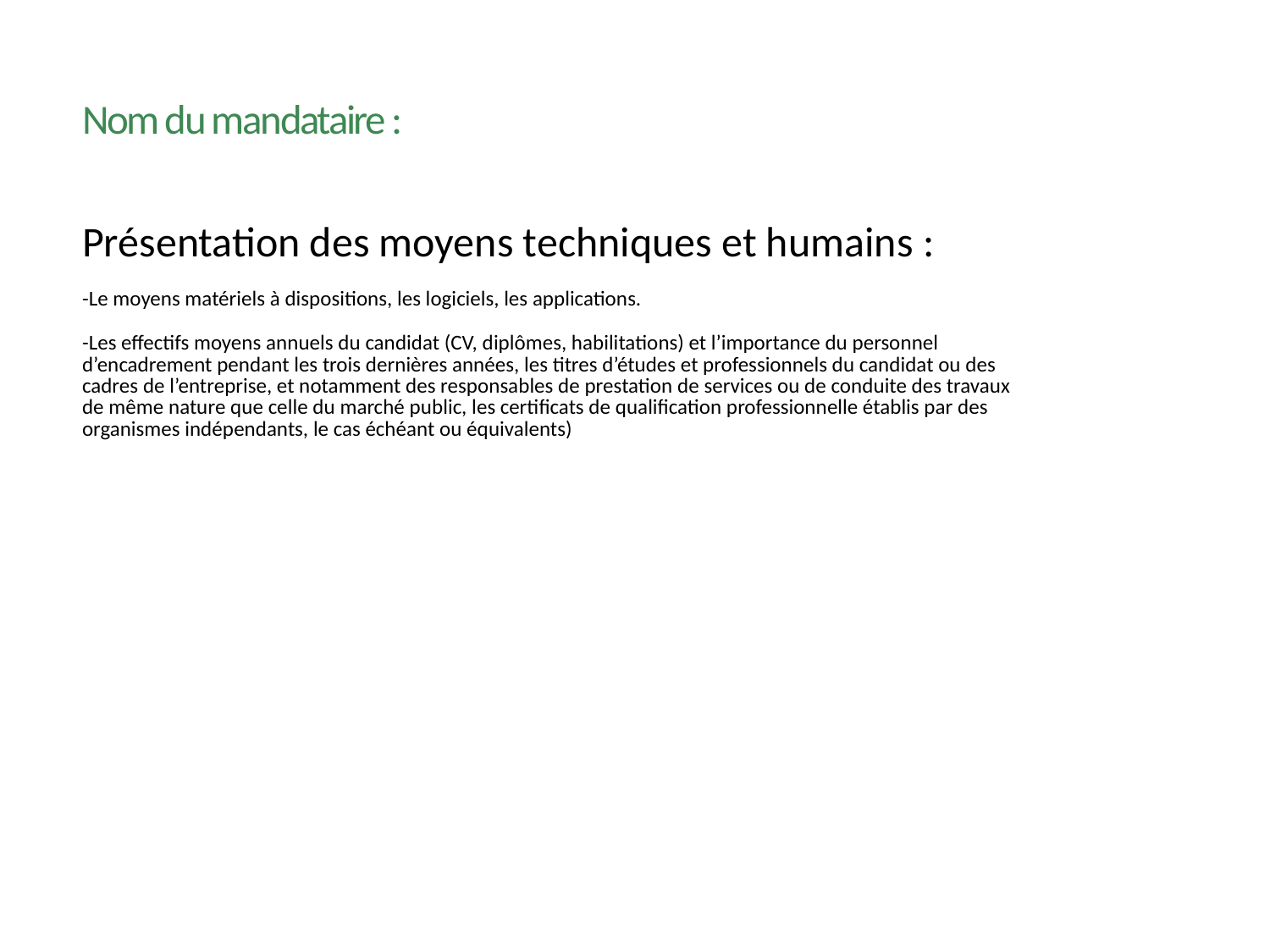

# Nom du mandataire :
Présentation des moyens techniques et humains :
-Le moyens matériels à dispositions, les logiciels, les applications.
-Les effectifs moyens annuels du candidat (CV, diplômes, habilitations) et l’importance du personnel d’encadrement pendant les trois dernières années, les titres d’études et professionnels du candidat ou des cadres de l’entreprise, et notamment des responsables de prestation de services ou de conduite des travaux de même nature que celle du marché public, les certificats de qualification professionnelle établis par des organismes indépendants, le cas échéant ou équivalents)